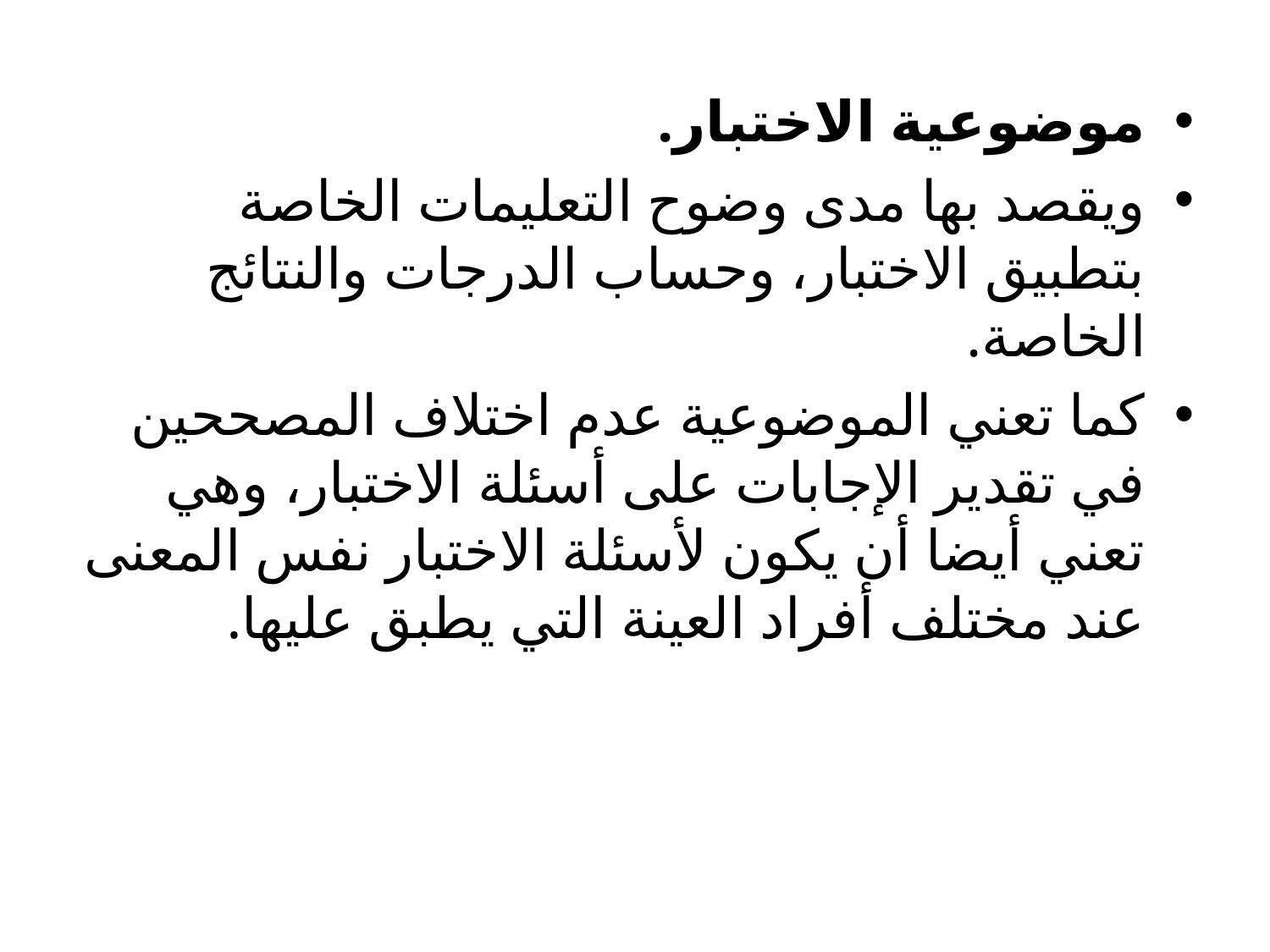

موضوعية الاختبار.
	ويقصد بها مدى وضوح التعليمات الخاصة بتطبيق الاختبار، وحساب الدرجات والنتائج الخاصة.
	كما تعني الموضوعية عدم اختلاف المصححين في تقدير الإجابات على أسئلة الاختبار، وهي تعني أيضا أن يكون لأسئلة الاختبار نفس المعنى عند مختلف أفراد العينة التي يطبق عليها.